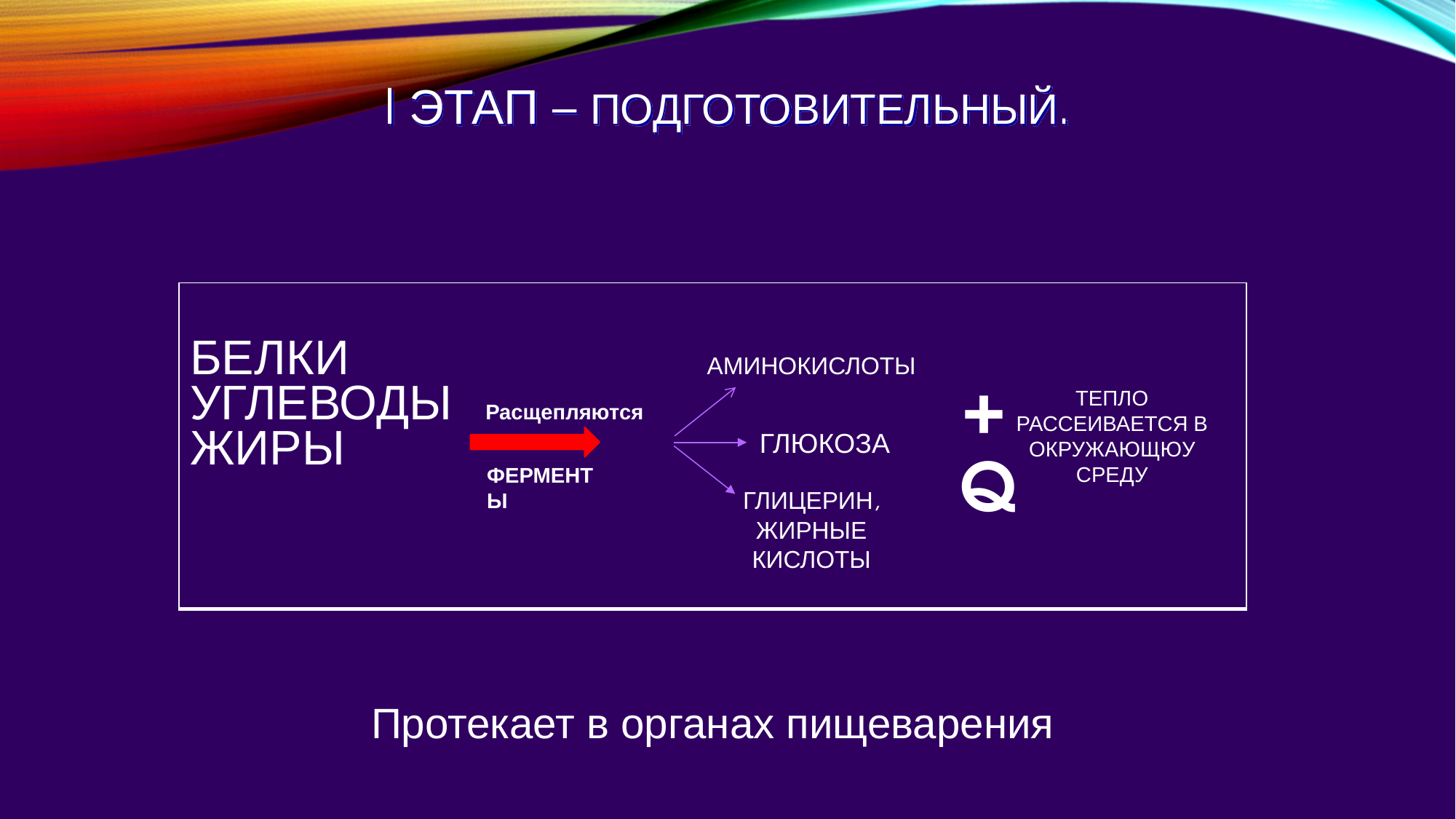

# I этап – подготовительный.
| БЕЛКИ УГЛЕВОДЫ ЖИРЫ |
| --- |
АМИНОКИСЛОТЫ
+
Q
ТЕПЛО РАССЕИВАЕТСЯ В ОКРУЖАЮЩЮУ СРЕДУ
Расщепляются
ГЛЮКОЗА

ФЕРМЕНТЫ
ГЛИЦЕРИН, ЖИРНЫЕ КИСЛОТЫ
Протекает в органах пищеварения